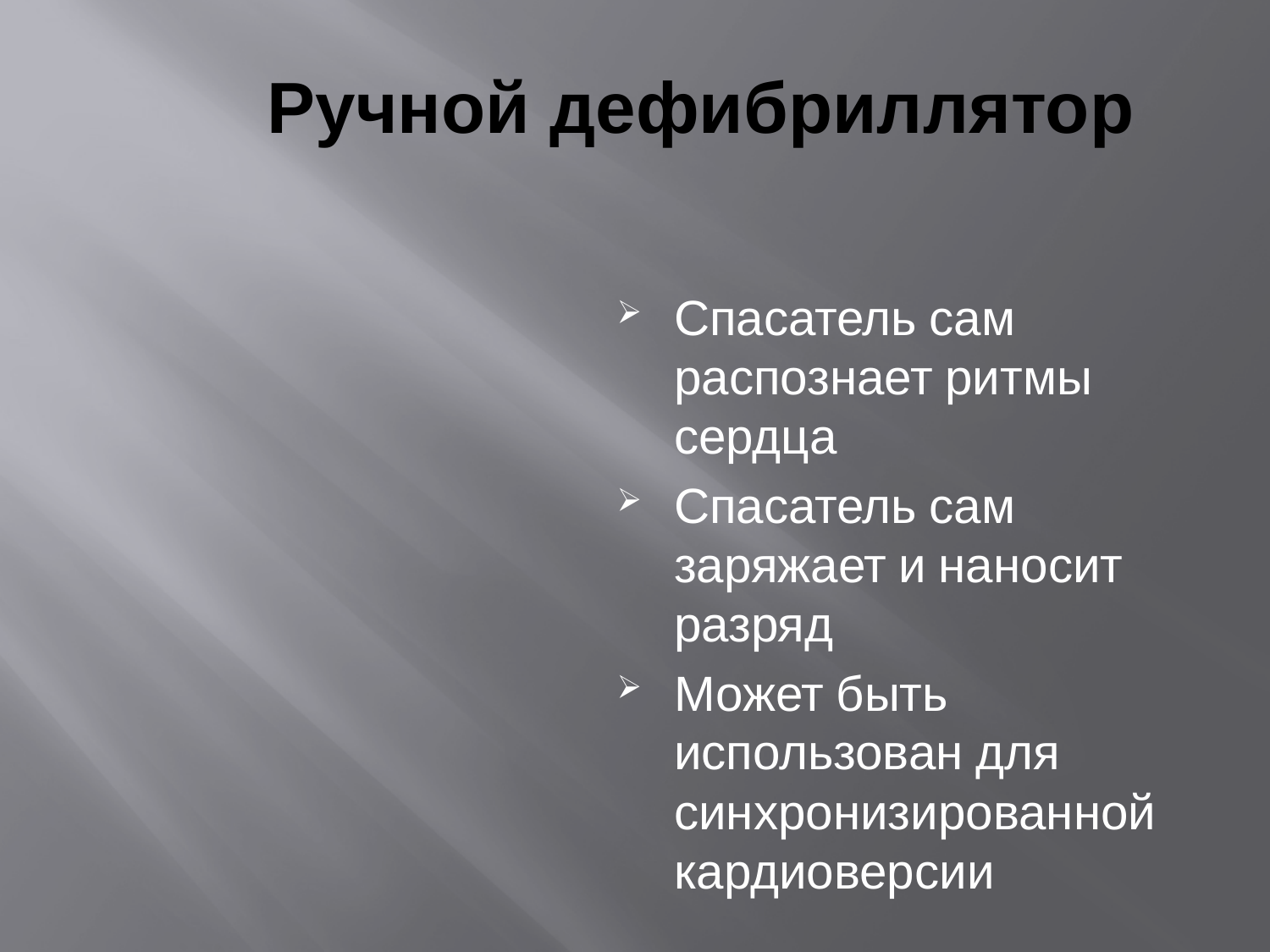

# Ручной дефибриллятор
Спасатель сам распознает ритмы сердца
Спасатель сам заряжает и наносит разряд
Может быть использован для синхронизированной кардиоверсии